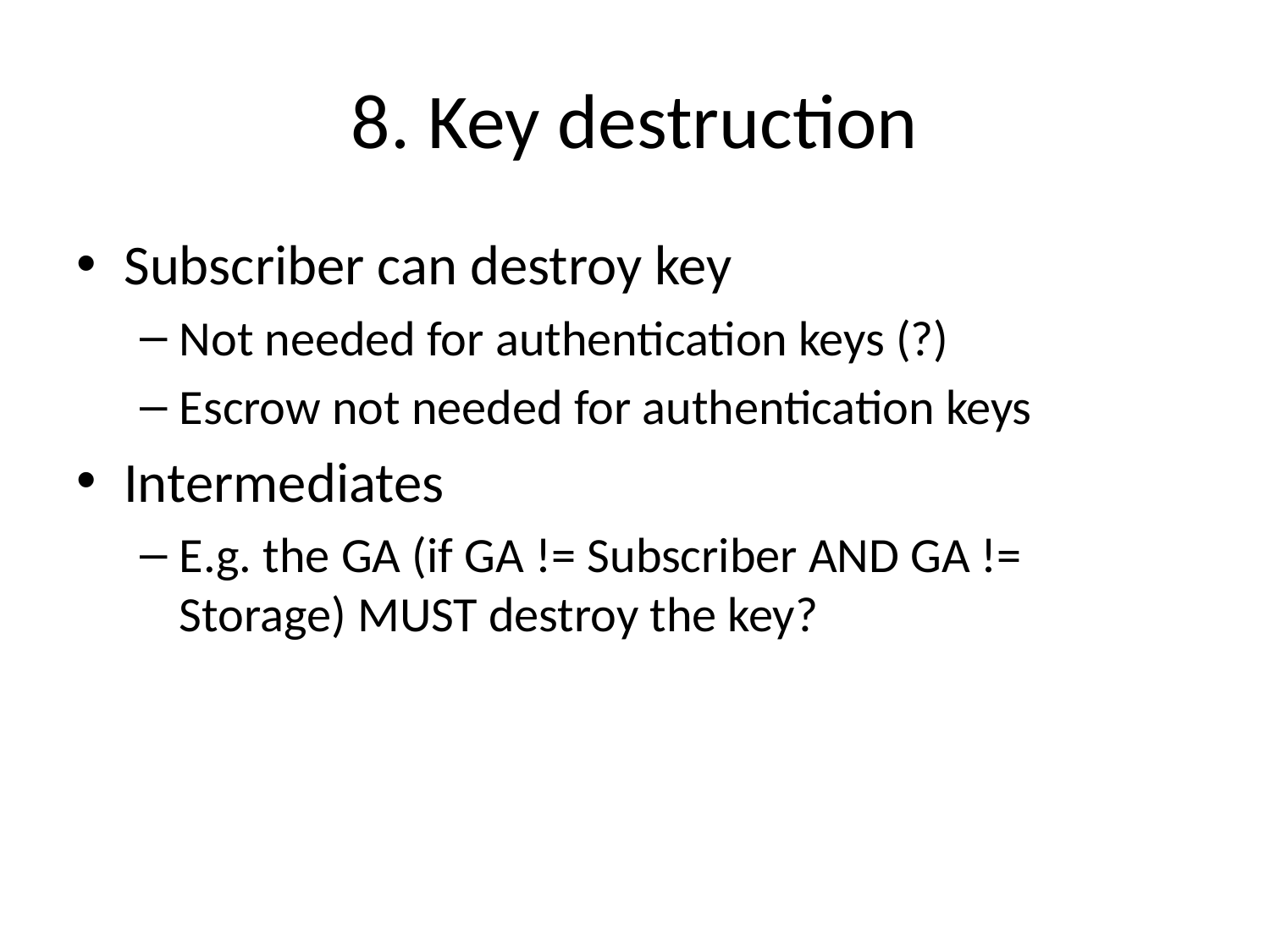

# 8. Key destruction
Subscriber can destroy key
Not needed for authentication keys (?)
Escrow not needed for authentication keys
Intermediates
E.g. the GA (if GA != Subscriber AND GA != Storage) MUST destroy the key?